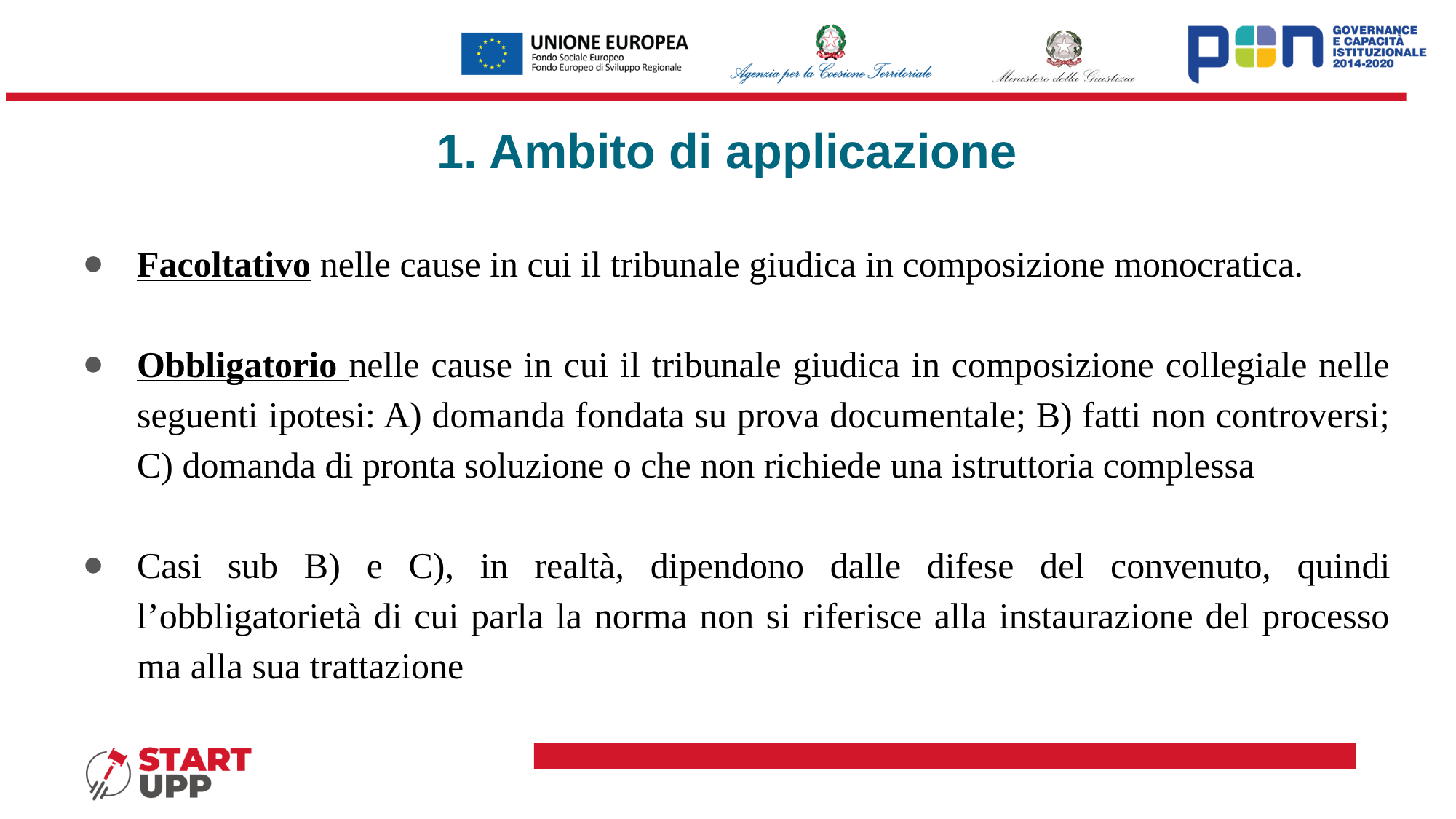

# 1. Ambito di applicazione
Facoltativo nelle cause in cui il tribunale giudica in composizione monocratica.

Obbligatorio nelle cause in cui il tribunale giudica in composizione collegiale nelle seguenti ipotesi: A) domanda fondata su prova documentale; B) fatti non controversi; C) domanda di pronta soluzione o che non richiede una istruttoria complessa

Casi sub B) e C), in realtà, dipendono dalle difese del convenuto, quindi l’obbligatorietà di cui parla la norma non si riferisce alla instaurazione del processo ma alla sua trattazione